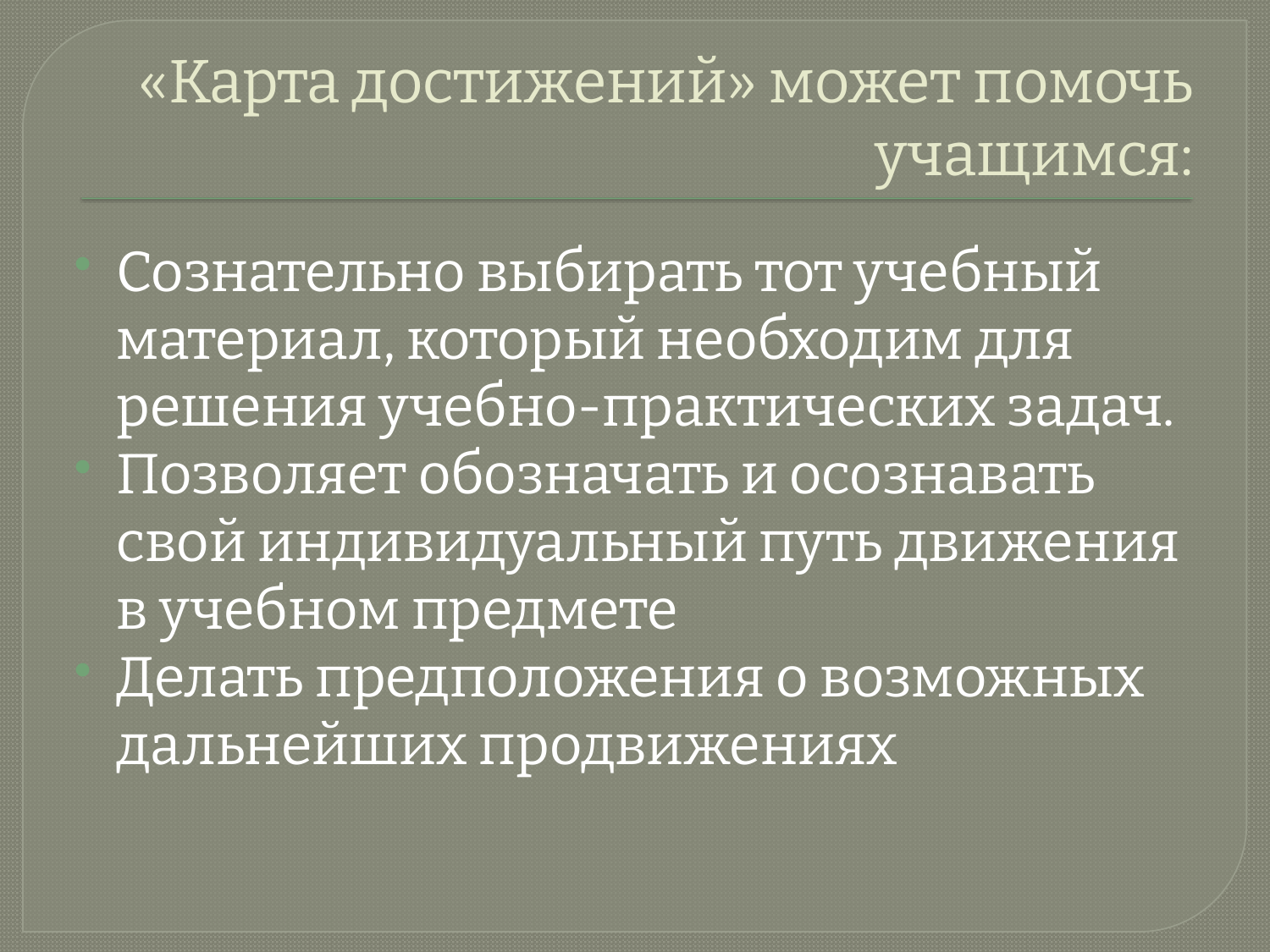

# «Карта достижений» может помочь учащимся:
Сознательно выбирать тот учебный материал, который необходим для  решения учебно-практических задач.
Позволяет обозначать и осознавать свой индивидуальный путь движения в учебном предмете
Делать предположения о возможных дальнейших продвижениях